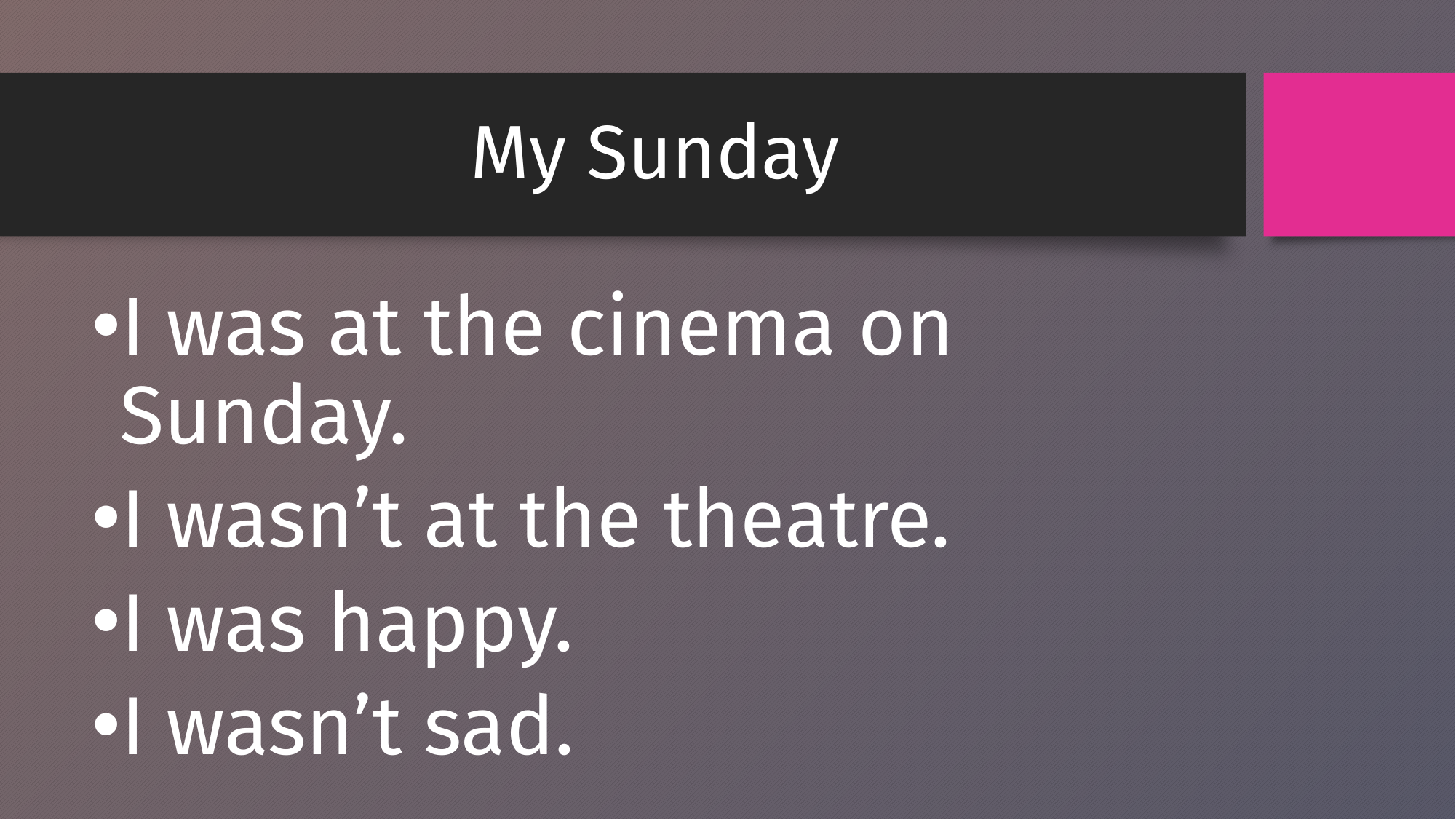

# My Sunday
I was at the cinema on Sunday.
I wasn’t at the theatre.
I was happy.
I wasn’t sad.